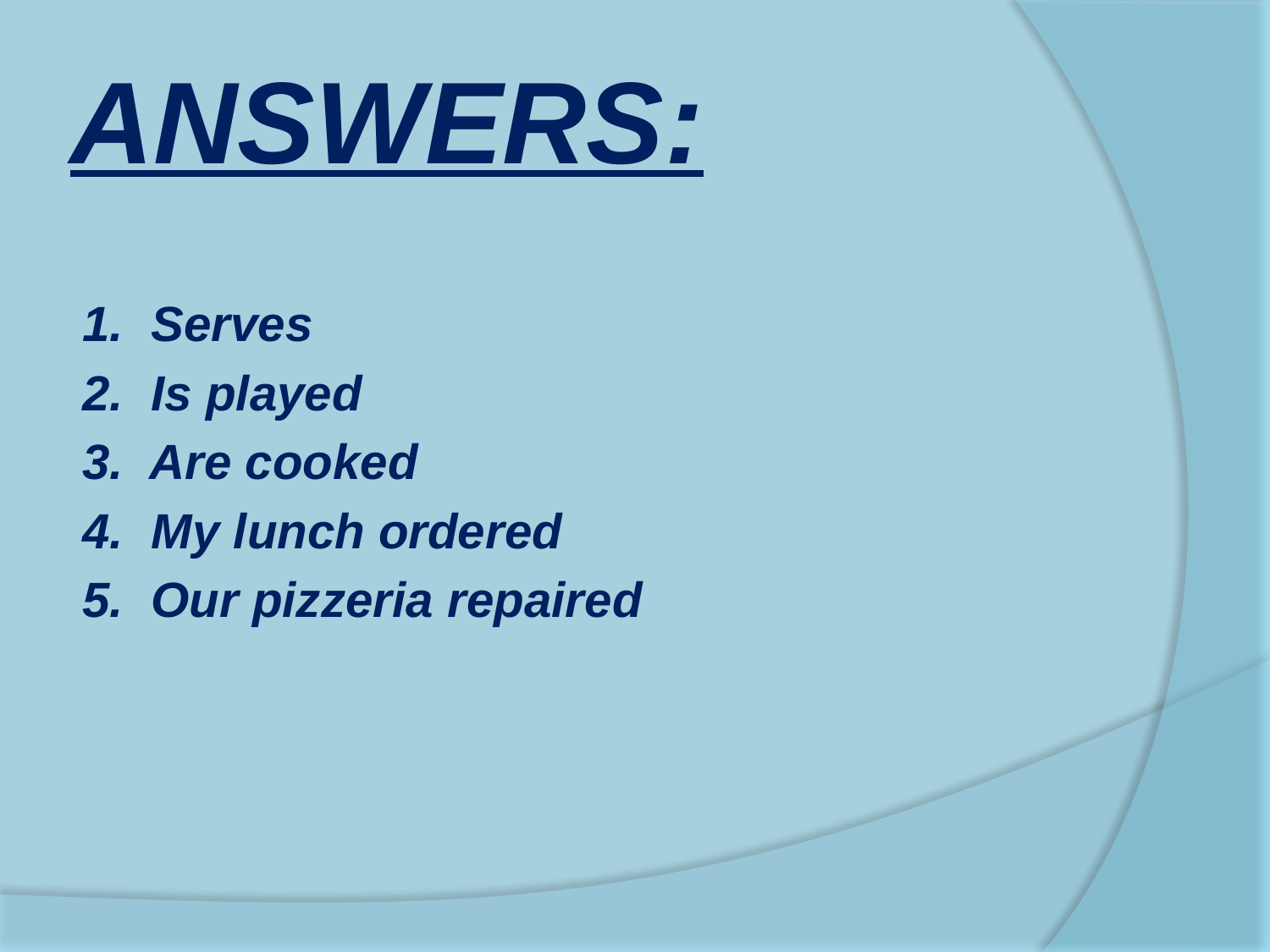

# ANSWERS:
1.  Serves
2.  Is played
3.  Are cooked
4.  My lunch ordered
5.  Our pizzeria repaired